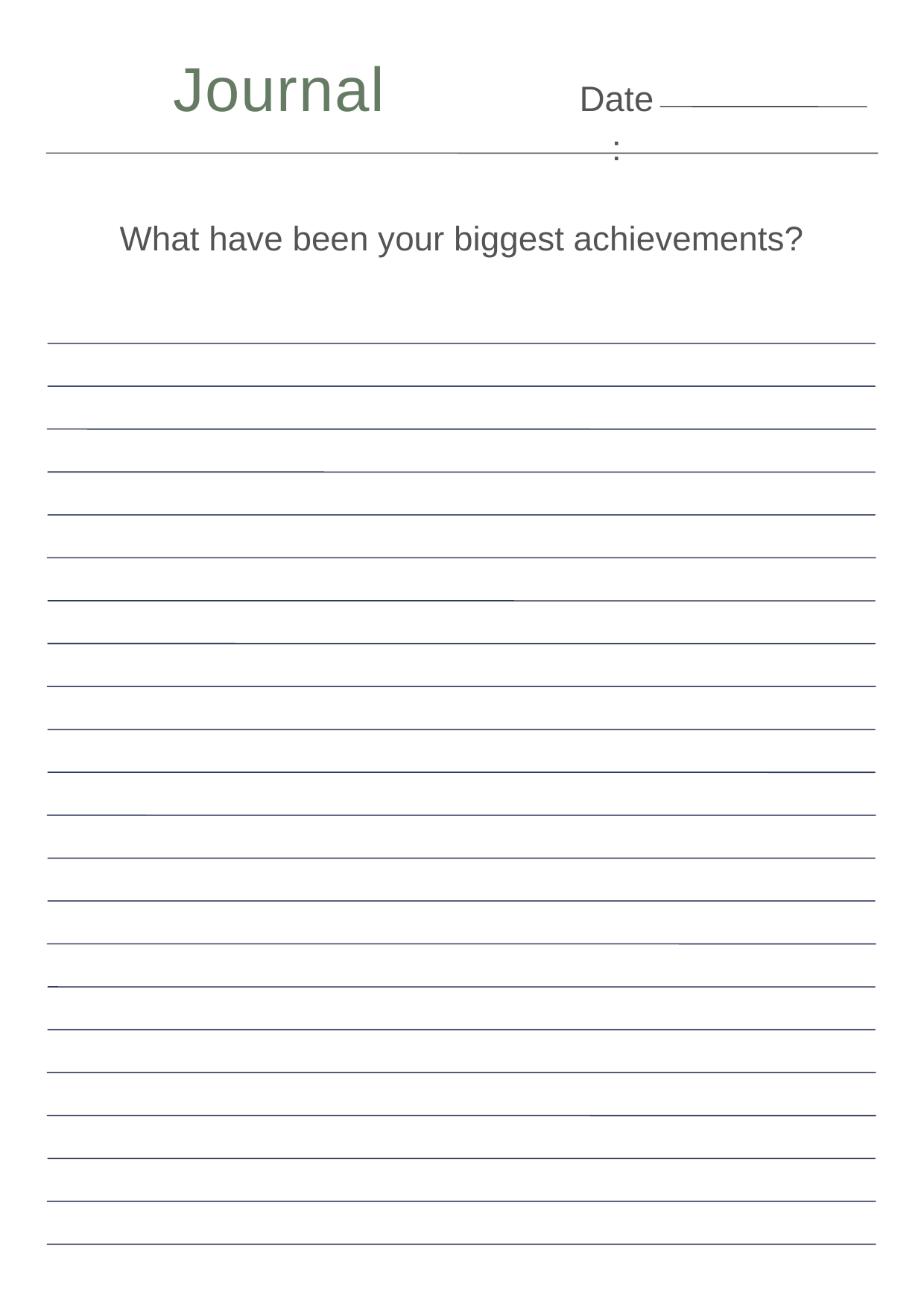

Journal
Date:

What have been your biggest achievements?